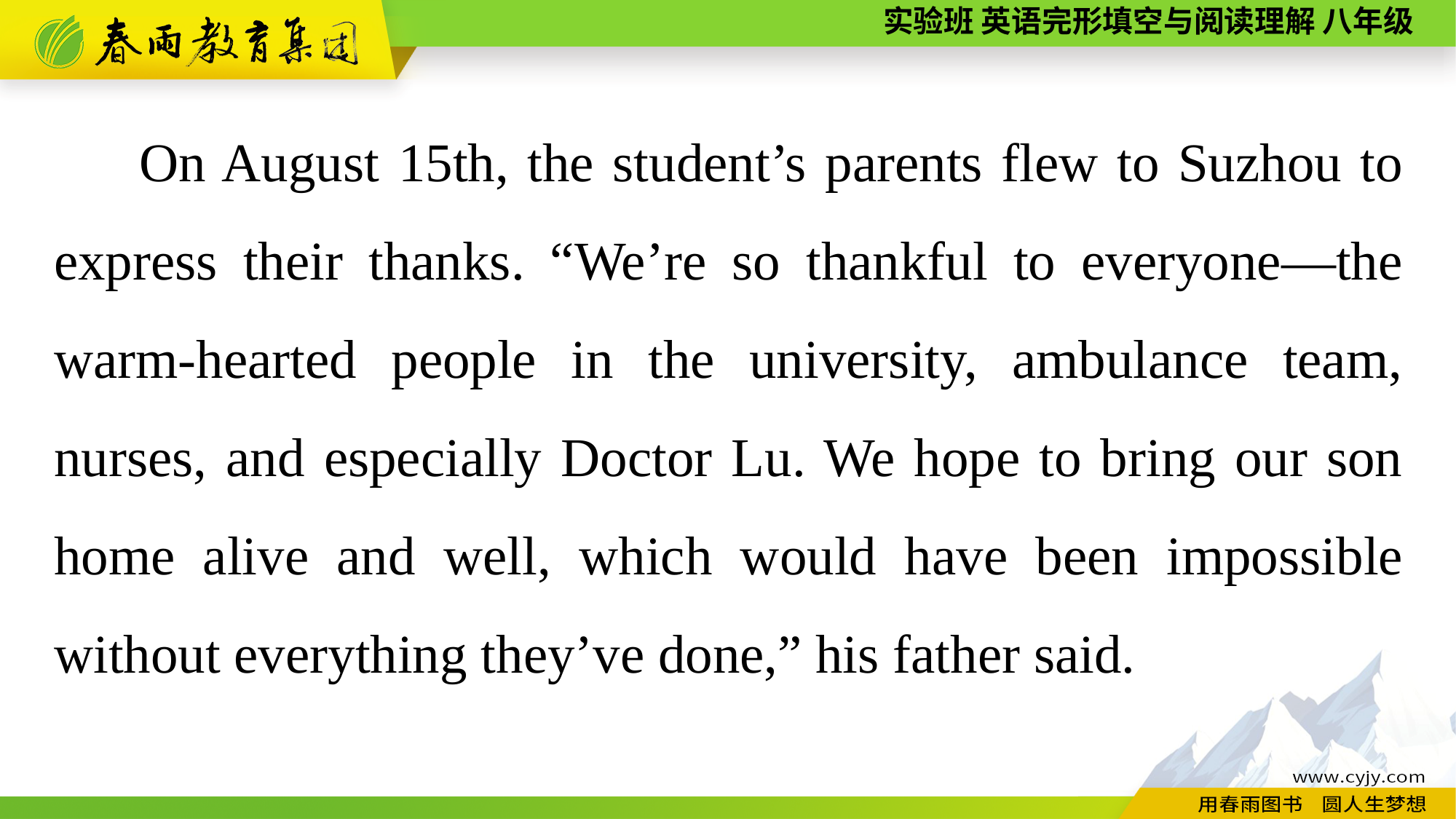

On August 15th, the student’s parents flew to Suzhou to express their thanks. “We’re so thankful to everyone—the warm-hearted people in the university, ambulance team, nurses, and especially Doctor Lu. We hope to bring our son home alive and well, which would have been impossible without everything they’ve done,” his father said.